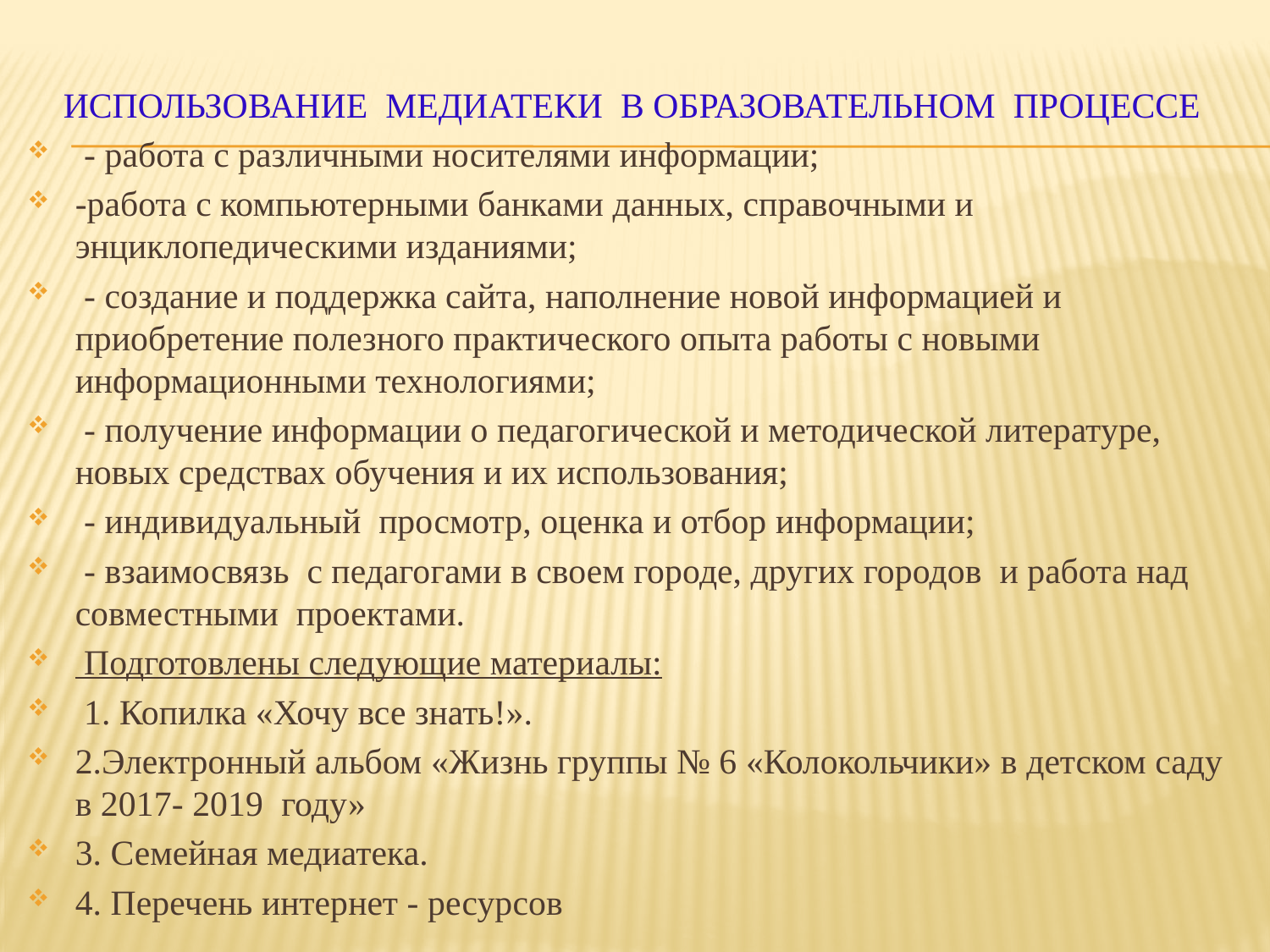

ИСПОЛЬЗОВАНИЕ  МЕДИАТЕКИ  В ОБРАЗОВАТЕЛЬНОМ  ПРОЦЕССЕ
 - работа с различными носителями информации;
-работа с компьютерными банками данных, справочными и энциклопедическими изданиями;
 - создание и поддержка сайта, наполнение новой информацией и приобретение полезного практического опыта работы с новыми информационными технологиями;
 - получение информации о педагогической и методической литературе, новых средствах обучения и их использования;
 - индивидуальный  просмотр, оценка и отбор информации;
 - взаимосвязь  с педагогами в своем городе, других городов  и работа над совместными  проектами.
 Подготовлены следующие материалы:
 1. Копилка «Хочу все знать!».
2.Электронный альбом «Жизнь группы № 6 «Колокольчики» в детском саду в 2017- 2019  году»
3. Семейная медиатека.
4. Перечень интернет - ресурсов